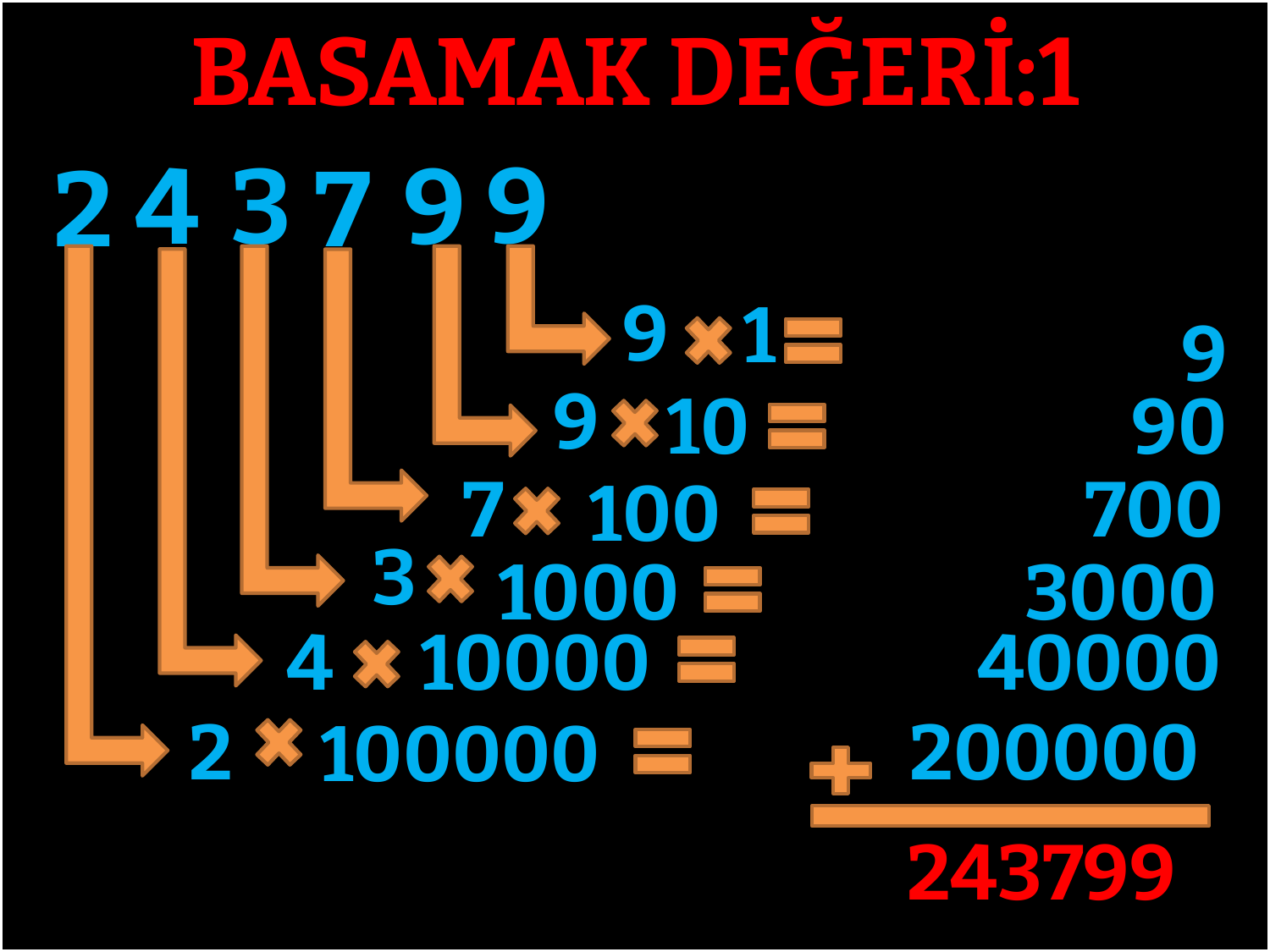

BASAMAK DEĞERİ:1

9
9
4
3
2
7

9
1
#
9

9
10
90

7
700
100

3
1000
3000

40000
4
10000

200000
2
100000

243799